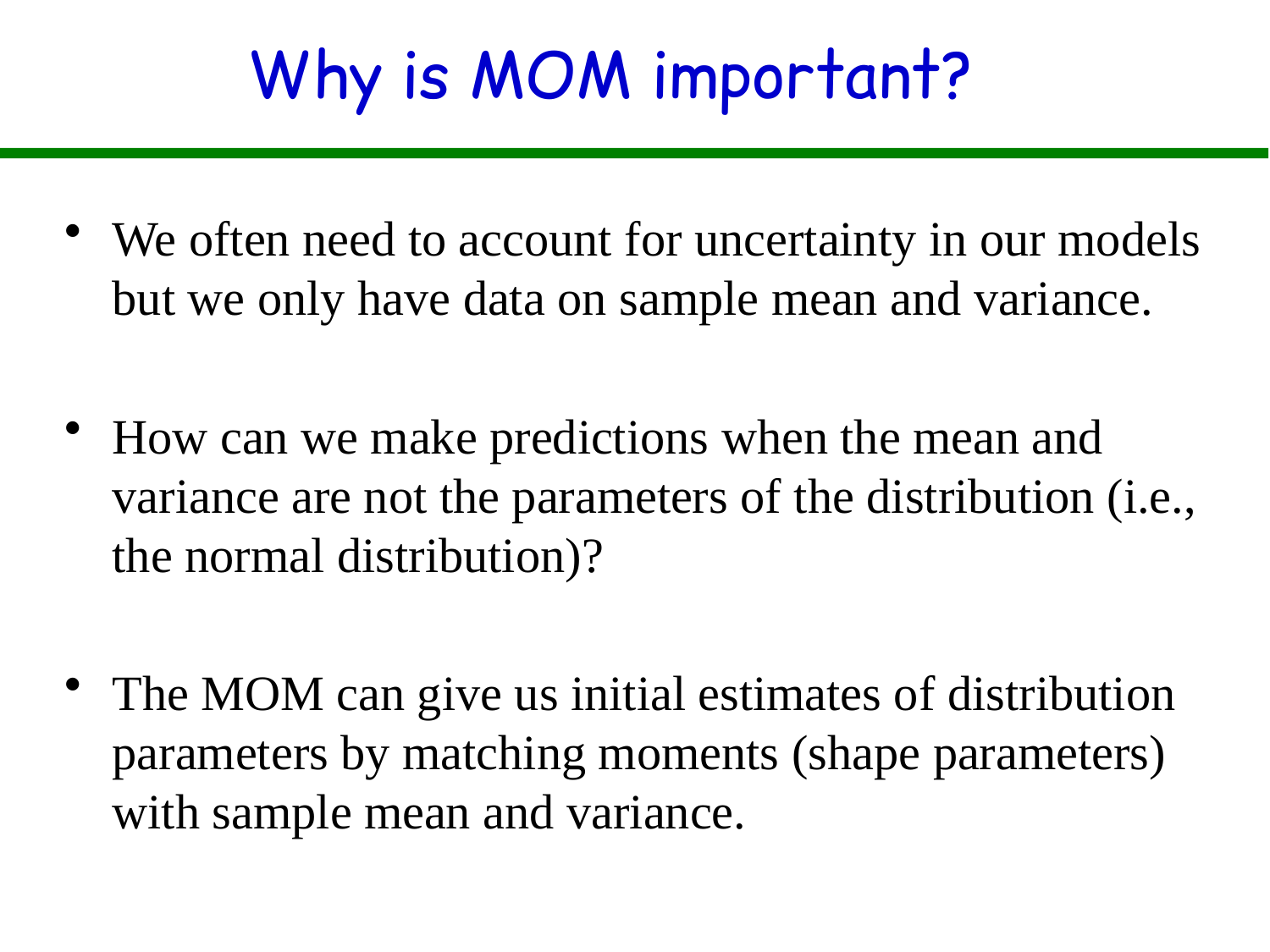

# Why is MOM important?
We often need to account for uncertainty in our models but we only have data on sample mean and variance.

How can we make predictions when the mean and variance are not the parameters of the distribution (i.e., the normal distribution)?

The MOM can give us initial estimates of distribution parameters by matching moments (shape parameters) with sample mean and variance.